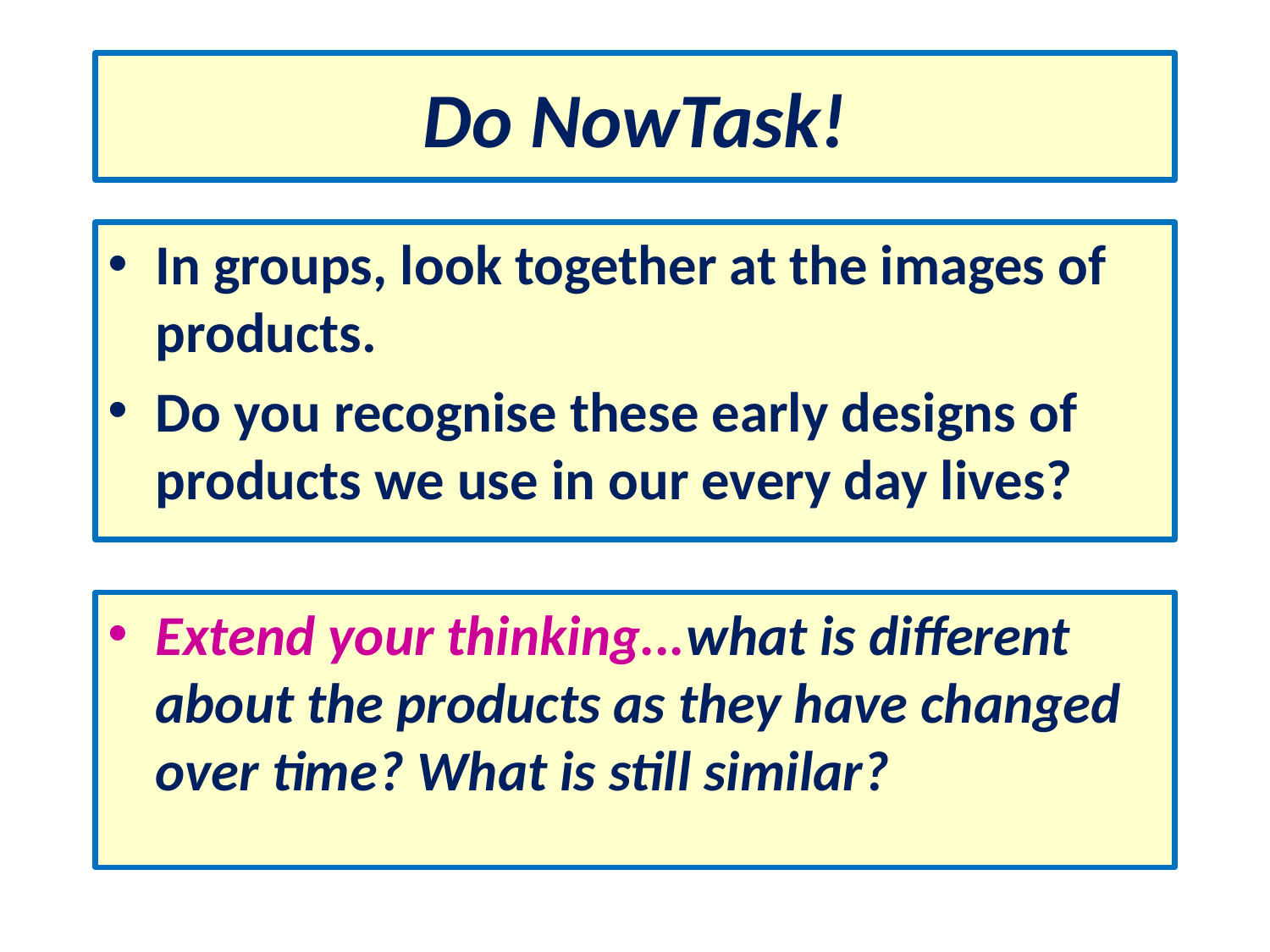

# Do NowTask!
In groups, look together at the images of products.
Do you recognise these early designs of products we use in our every day lives?
Extend your thinking...what is different about the products as they have changed over time? What is still similar?